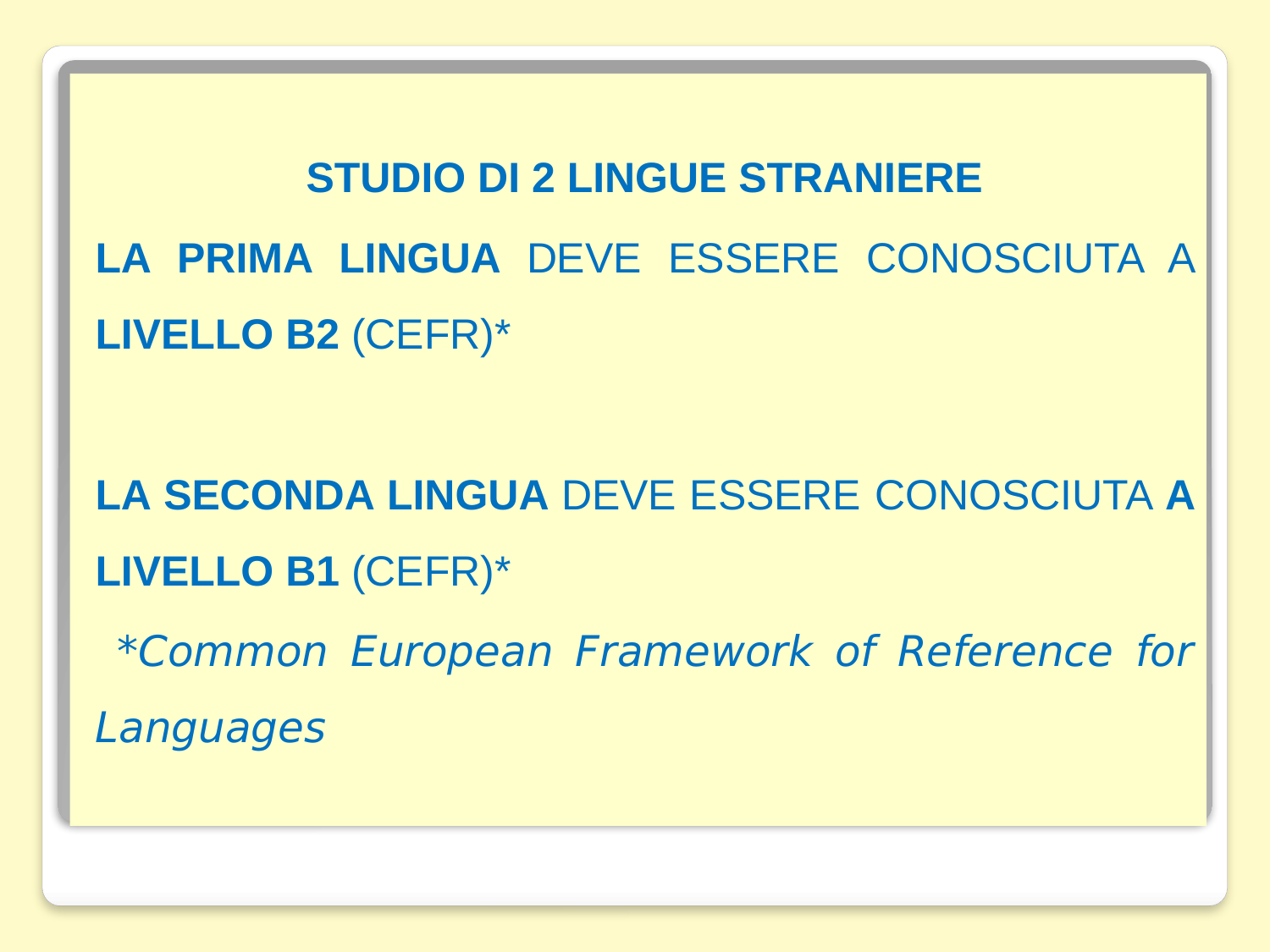

STUDIO DI 2 LINGUE STRANIERE
LA PRIMA LINGUA DEVE ESSERE CONOSCIUTA A LIVELLO B2 (CEFR)*

LA SECONDA LINGUA DEVE ESSERE CONOSCIUTA A LIVELLO B1 (CEFR)*
 *Common European Framework of Reference for Languages

# STUDIO DI DUE LINGUE STRANIERE